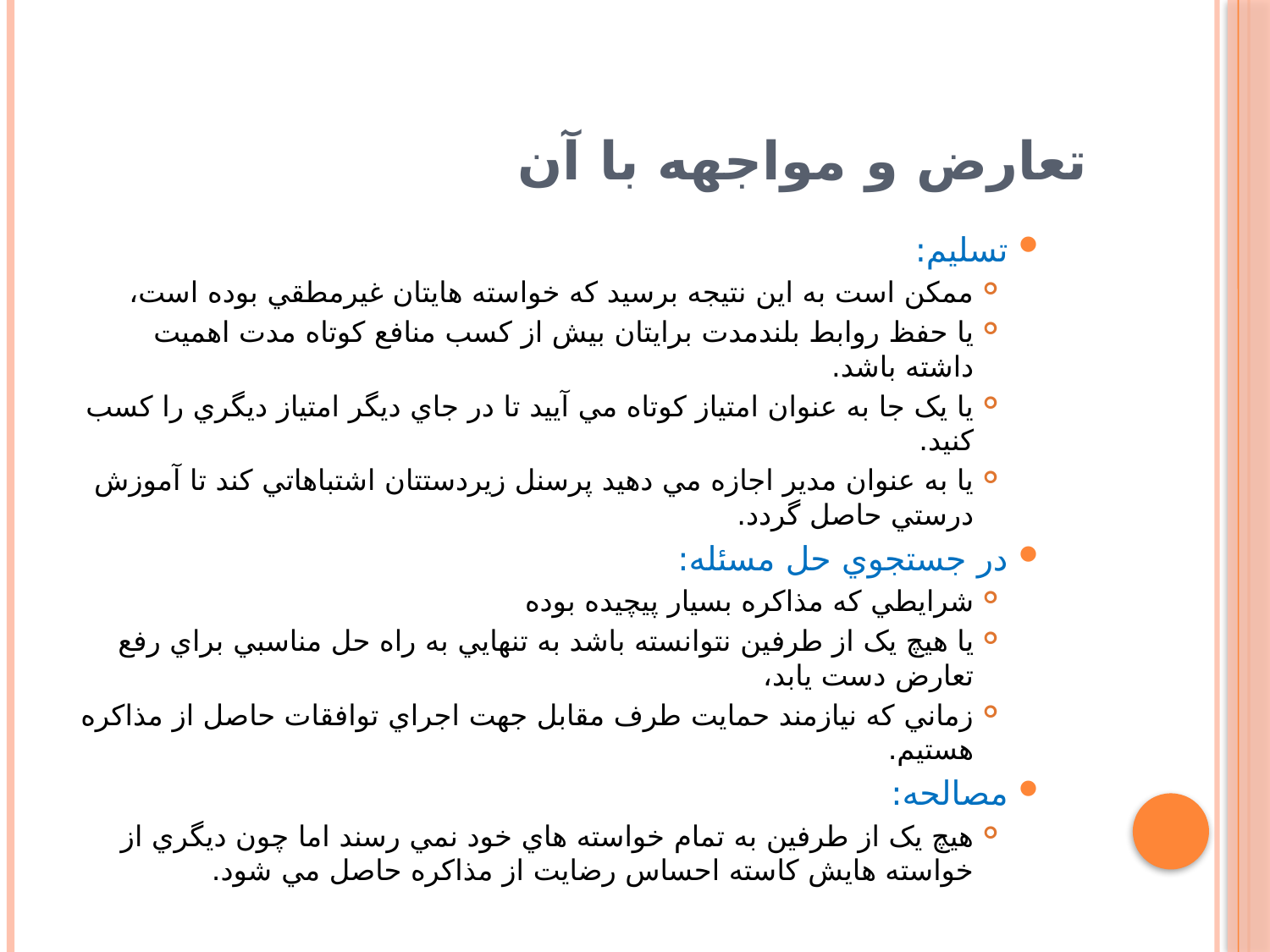

# تعارض و مواجهه با آن
تسليم:
ممکن است به اين نتيجه برسيد که خواسته هايتان غيرمطقي بوده است،
يا حفظ روابط بلندمدت برايتان بيش از کسب منافع کوتاه مدت اهميت داشته باشد.
يا يک جا به عنوان امتياز کوتاه مي آييد تا در جاي ديگر امتياز ديگري را کسب کنيد.
يا به عنوان مدير اجازه مي دهيد پرسنل زيردستتان اشتباهاتي کند تا آموزش درستي حاصل گردد.
در جستجوي حل مسئله:
شرايطي که مذاکره بسيار پيچيده بوده
يا هيچ يک از طرفين نتوانسته باشد به تنهايي به راه حل مناسبي براي رفع تعارض دست يابد،
زماني که نيازمند حمايت طرف مقابل جهت اجراي توافقات حاصل از مذاکره هستيم.
مصالحه:
هيچ يک از طرفين به تمام خواسته هاي خود نمي رسند اما چون ديگري از خواسته هايش کاسته احساس رضايت از مذاکره حاصل مي شود.